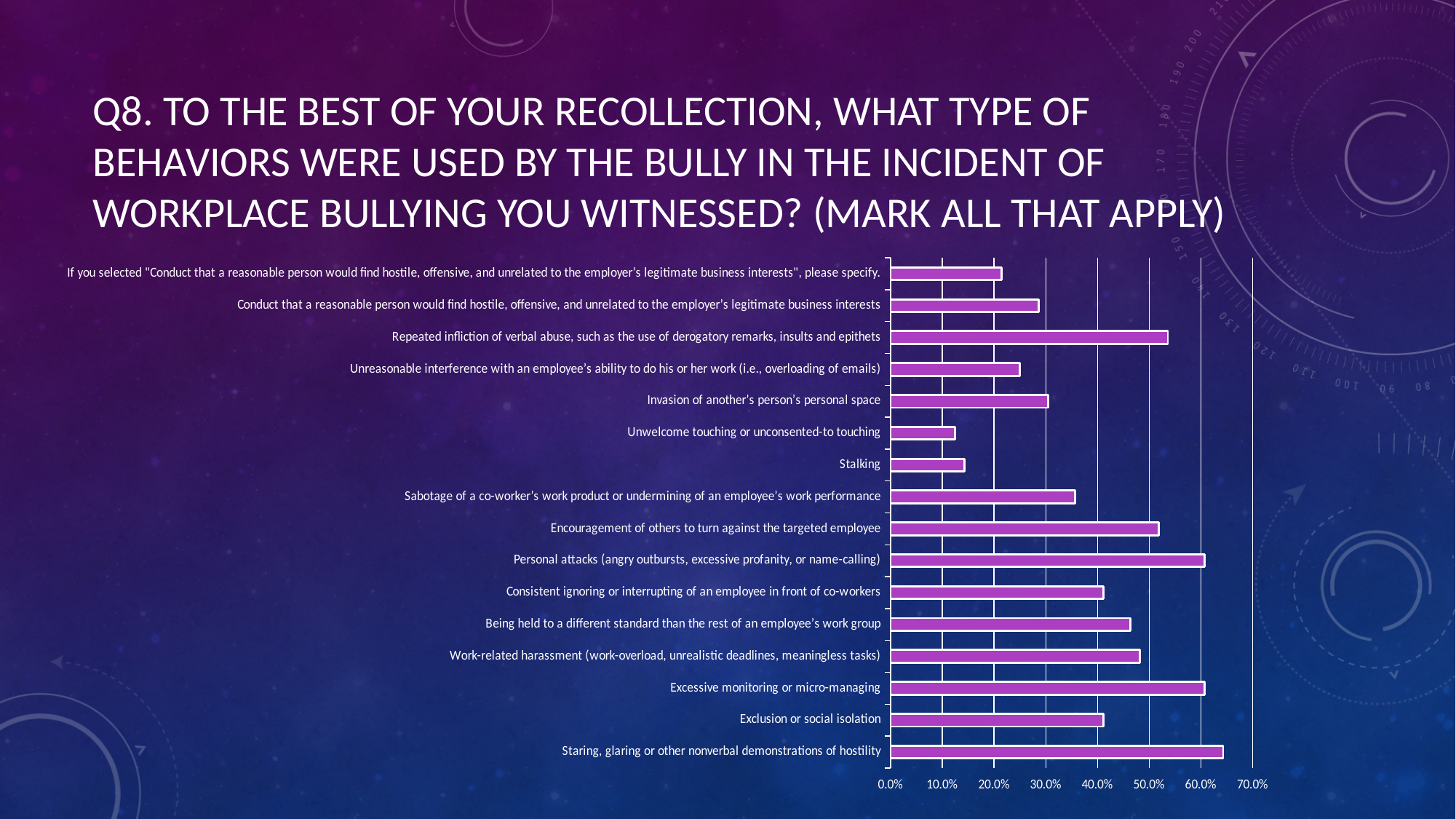

# Q8. To the best of your recollection, what type of behaviors were used by the bully in the incident of workplace bullying you witnessed? (mark all that apply)

### Chart

| Category |  |
|---|---|
| Staring, glaring or other nonverbal demonstrations of hostility | 0.643 |
| Exclusion or social isolation | 0.41100000000000003 |
| Excessive monitoring or micro-managing | 0.607 |
| Work-related harassment (work-overload, unrealistic deadlines, meaningless tasks) | 0.48200000000000004 |
| Being held to a different standard than the rest of an employee’s work group | 0.46399999999999997 |
| Consistent ignoring or interrupting of an employee in front of co-workers | 0.41100000000000003 |
| Personal attacks (angry outbursts, excessive profanity, or name-calling) | 0.607 |
| Encouragement of others to turn against the targeted employee | 0.518 |
| Sabotage of a co-worker’s work product or undermining of an employee’s work performance | 0.35700000000000004 |
| Stalking | 0.14300000000000002 |
| Unwelcome touching or unconsented-to touching | 0.125 |
| Invasion of another’s person’s personal space | 0.304 |
| Unreasonable interference with an employee’s ability to do his or her work (i.e., overloading of emails) | 0.25 |
| Repeated infliction of verbal abuse, such as the use of derogatory remarks, insults and epithets | 0.536 |
| Conduct that a reasonable person would find hostile, offensive, and unrelated to the employer’s legitimate business interests | 0.28600000000000003 |
| If you selected "Conduct that a reasonable person would find hostile, offensive, and unrelated to the employer’s legitimate business interests", please specify. | 0.214 |